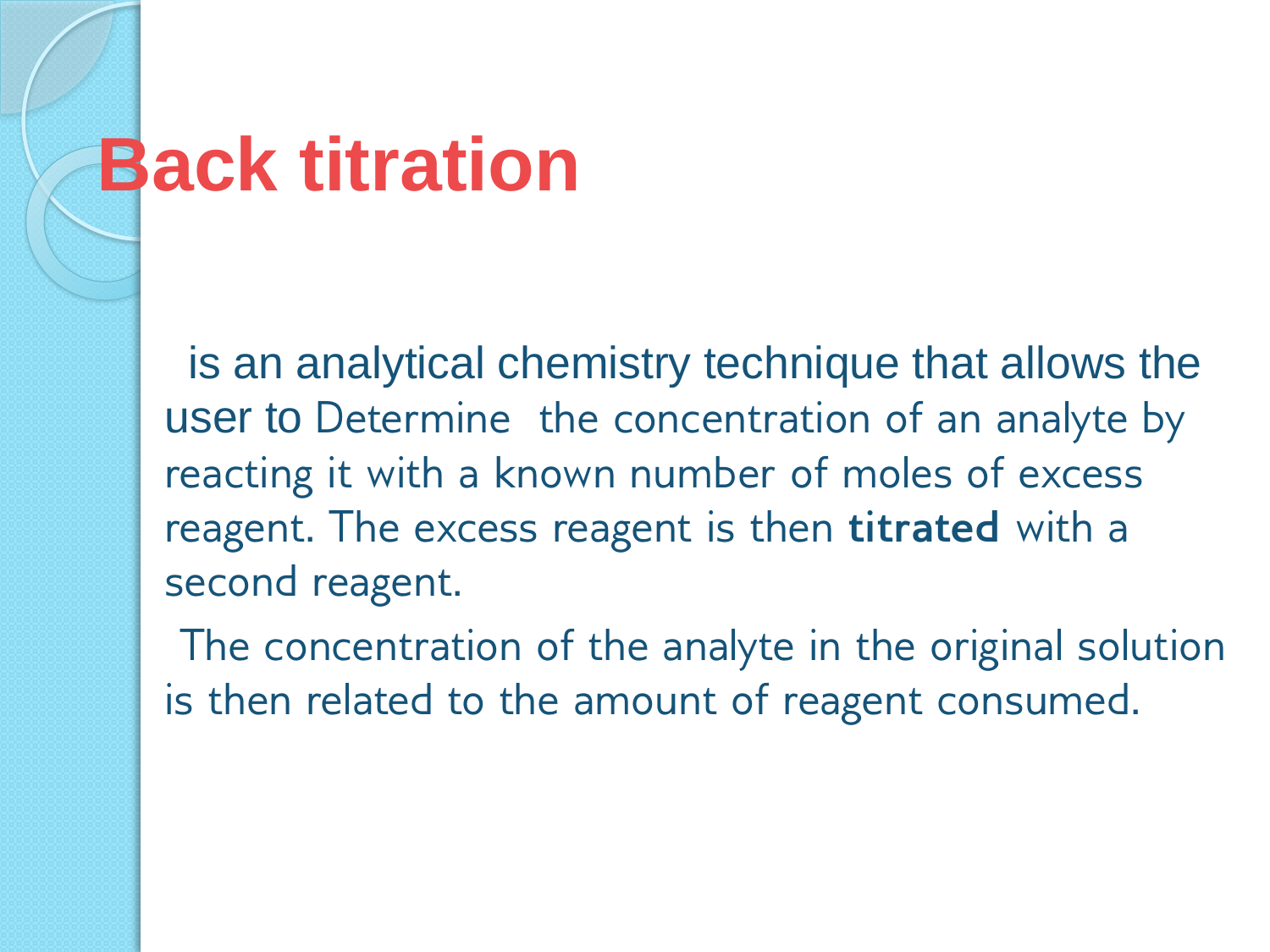

# Back titration

     is an analytical chemistry technique that allows the user to Determine  the concentration of an analyte by reacting it with a known number of moles of excess reagent. The excess reagent is then titrated with a second reagent.
    The concentration of the analyte in the original solution is then related to the amount of reagent consumed.